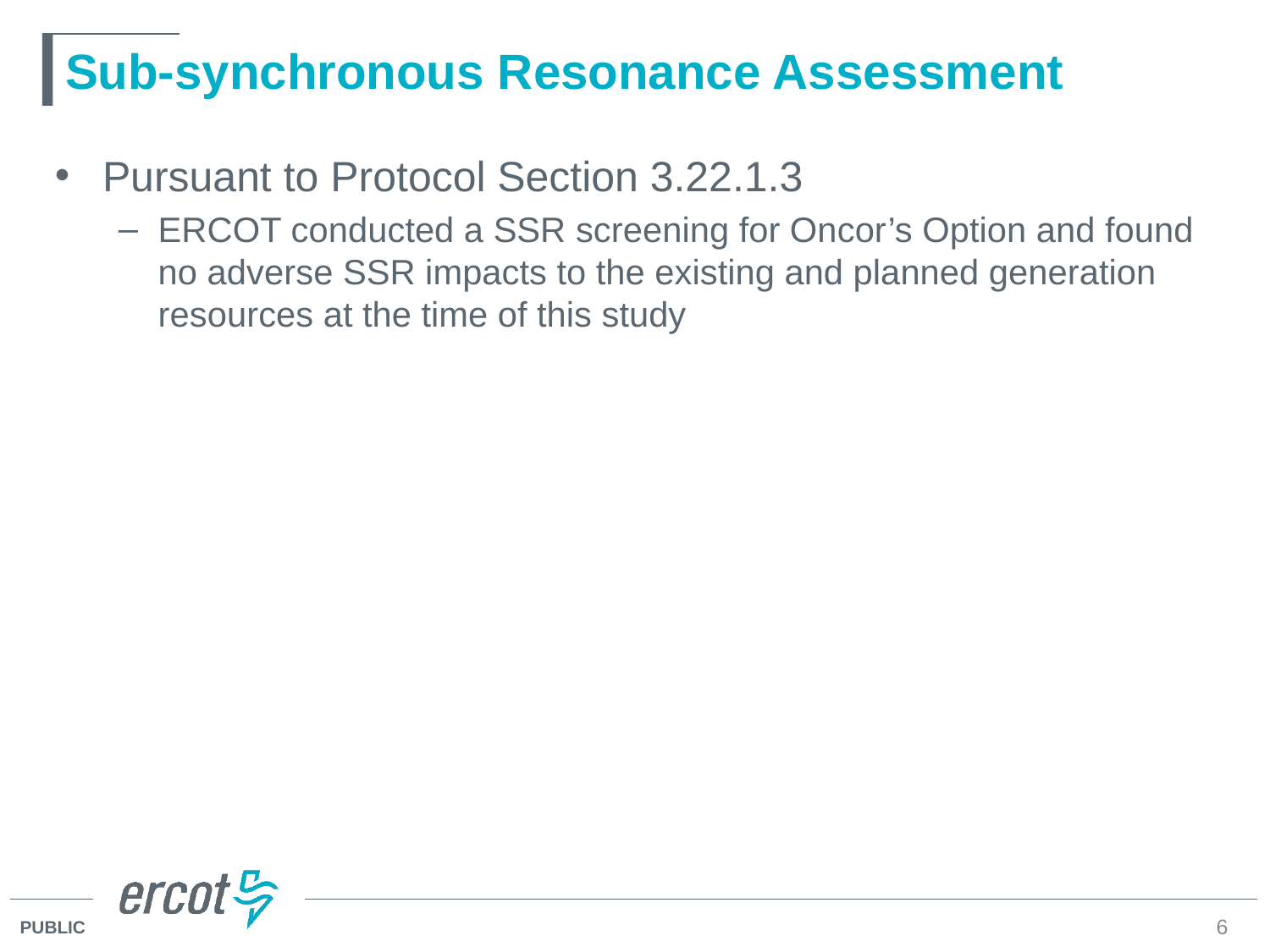

# Sub-synchronous Resonance Assessment
Pursuant to Protocol Section 3.22.1.3
ERCOT conducted a SSR screening for Oncor’s Option and found no adverse SSR impacts to the existing and planned generation resources at the time of this study
6